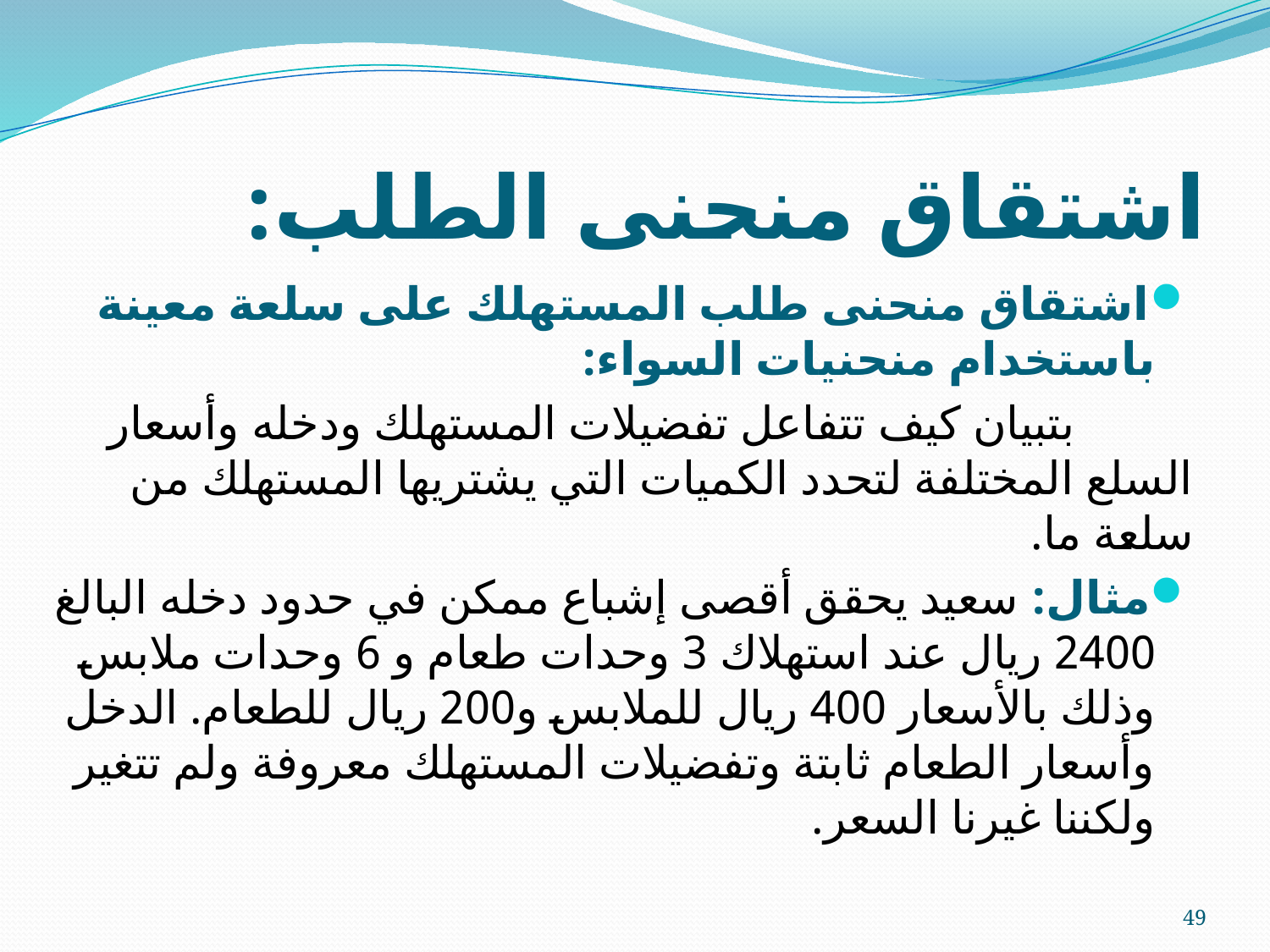

# اشتقاق منحنى الطلب:
اشتقاق منحنى طلب المستهلك على سلعة معينة باستخدام منحنيات السواء:
          بتبيان كيف تتفاعل تفضيلات المستهلك ودخله وأسعار السلع المختلفة لتحدد الكميات التي يشتريها المستهلك من سلعة ما.
مثال: سعيد يحقق أقصى إشباع ممكن في حدود دخله البالغ 2400 ريال عند استهلاك 3 وحدات طعام و 6 وحدات ملابس وذلك بالأسعار 400 ريال للملابس و200 ريال للطعام. الدخل وأسعار الطعام ثابتة وتفضيلات المستهلك معروفة ولم تتغير ولكننا غيرنا السعر.
49